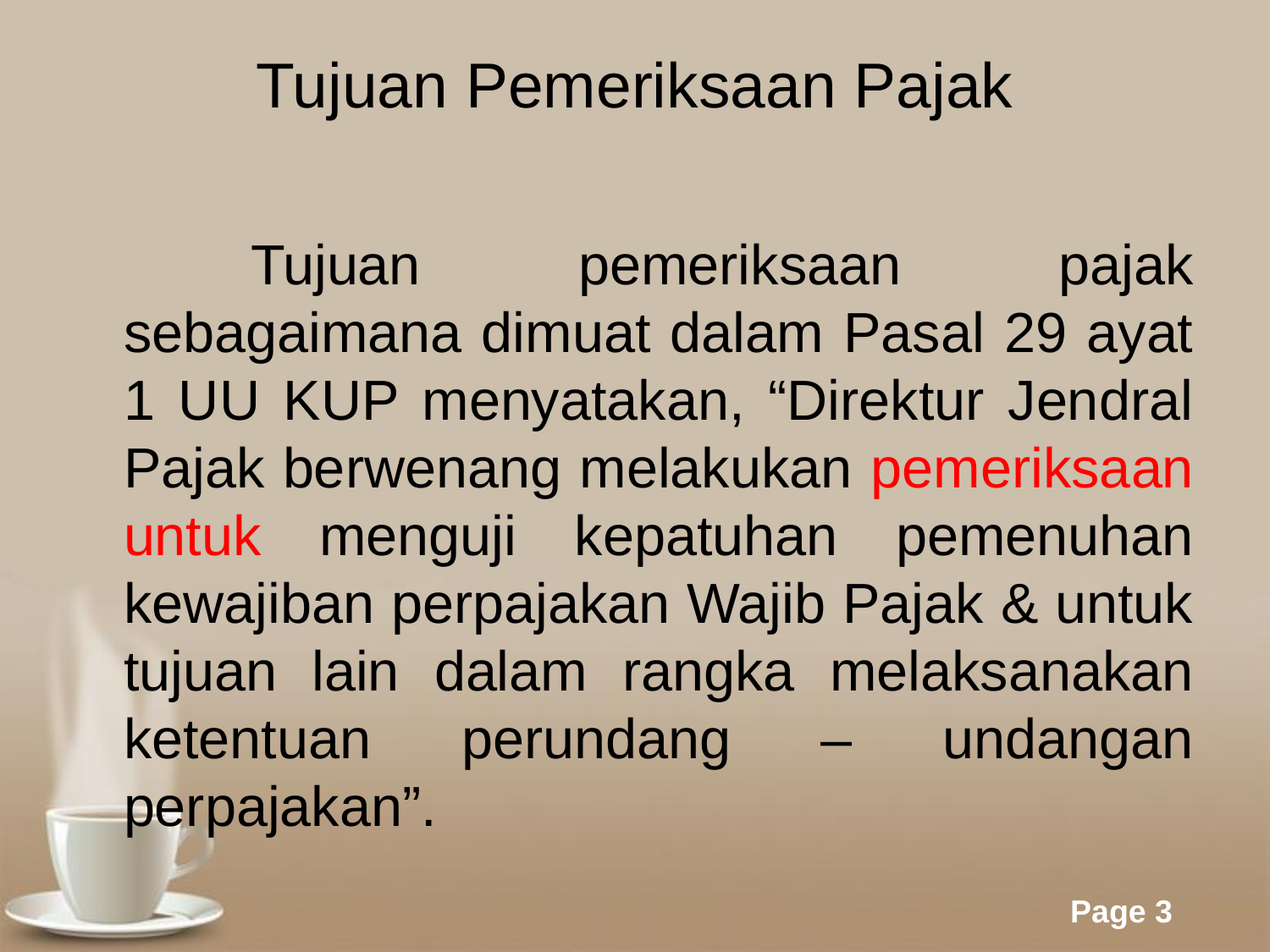

# Tujuan Pemeriksaan Pajak
		Tujuan pemeriksaan pajak sebagaimana dimuat dalam Pasal 29 ayat 1 UU KUP menyatakan, “Direktur Jendral Pajak berwenang melakukan pemeriksaan untuk menguji kepatuhan pemenuhan kewajiban perpajakan Wajib Pajak & untuk tujuan lain dalam rangka melaksanakan ketentuan perundang – undangan perpajakan”.